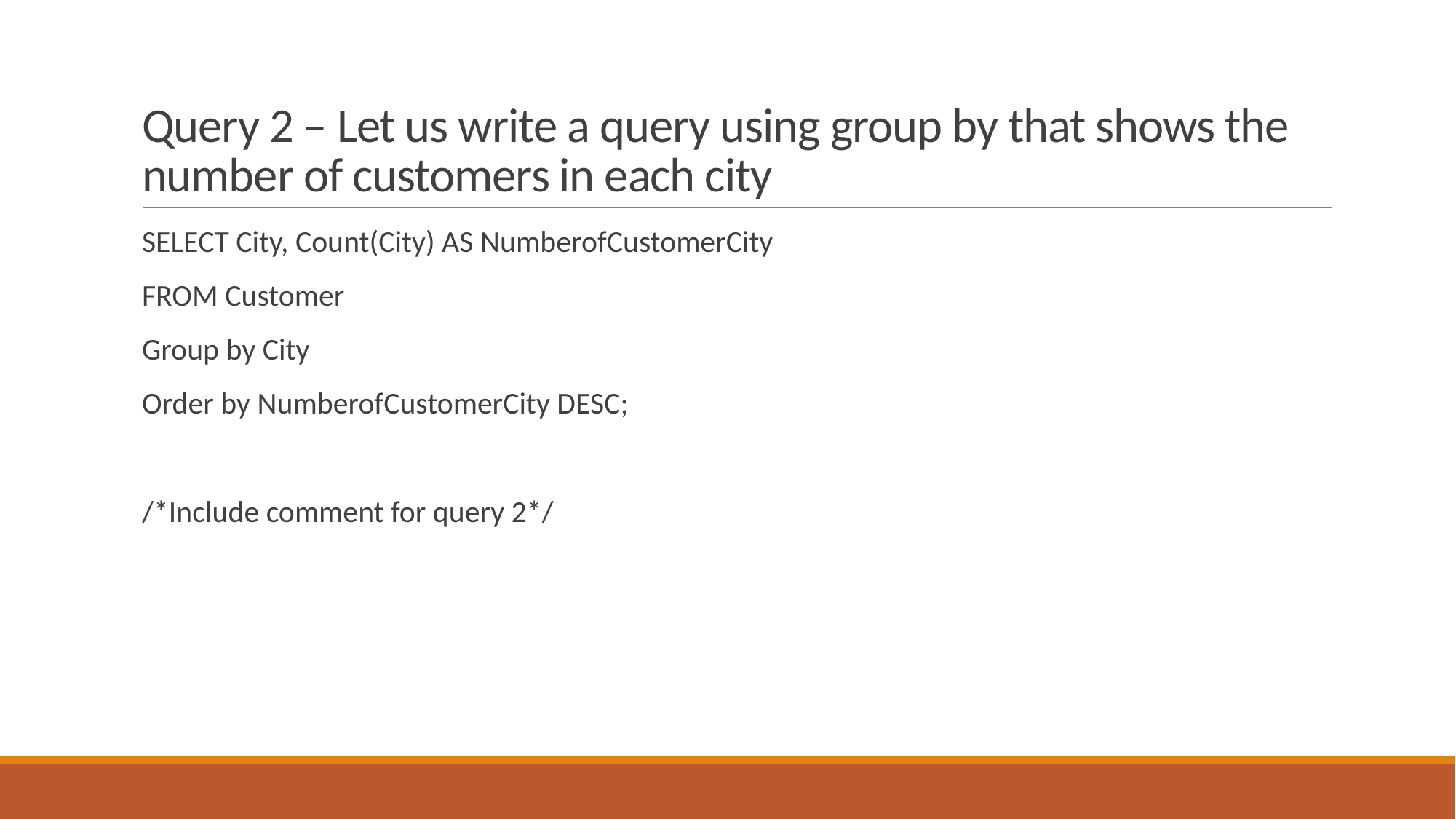

# Query 2 – Let us write a query using group by that shows the number of customers in each city
SELECT City, Count(City) AS NumberofCustomerCity
FROM Customer
Group by City
Order by NumberofCustomerCity DESC;

/*Include comment for query 2*/